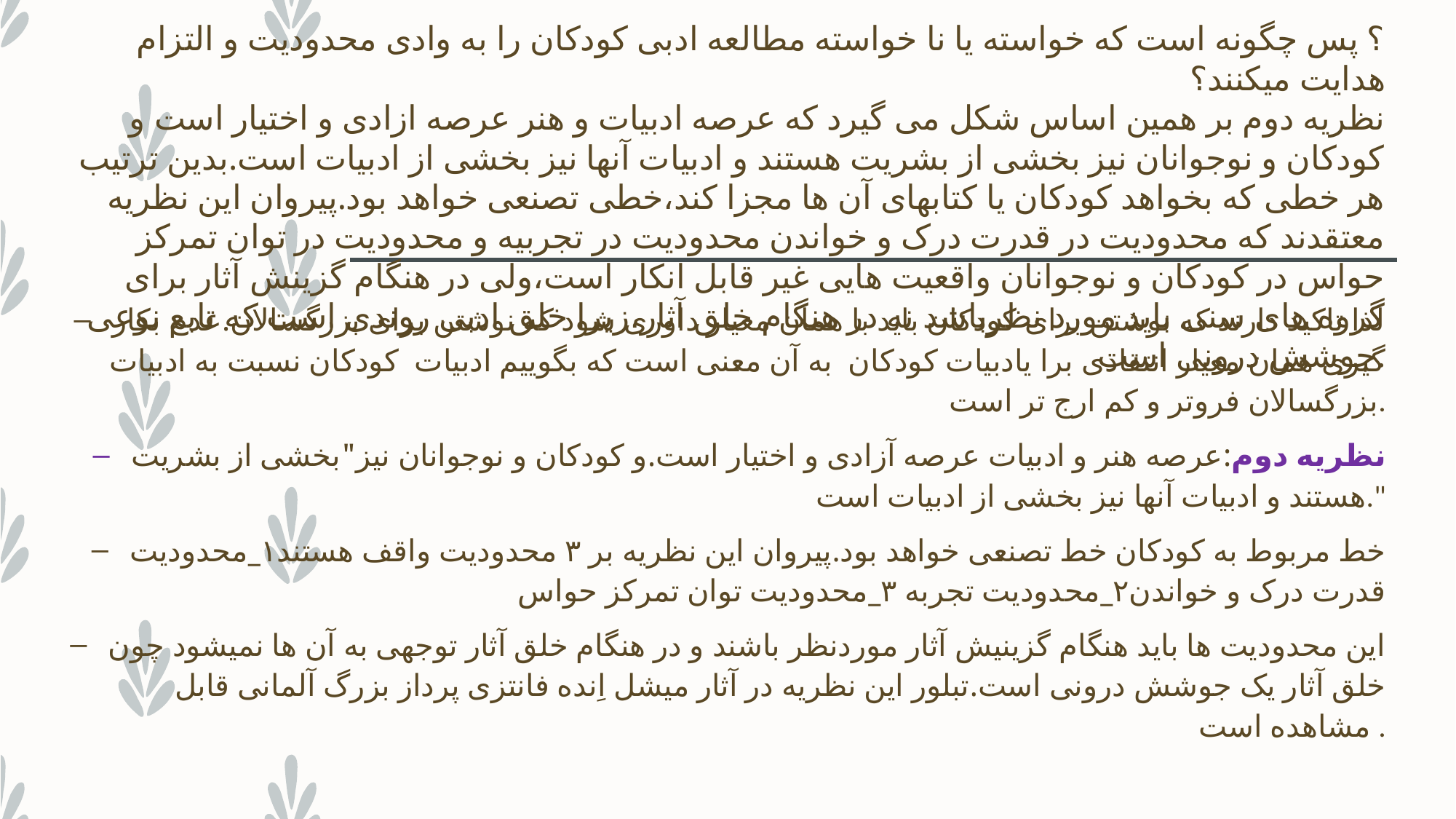

# ؟ پس چگونه است که خواسته یا نا خواسته مطالعه ادبی کودکان را به وادی محدودیت و التزام هدایت میکنند؟ نظریه دوم بر همین اساس شکل می گیرد که عرصه ادبیات و هنر عرصه ازادی و اختیار است و کودکان و نوجوانان نیز بخشی از بشریت هستند و ادبیات آنها نیز بخشی از ادبیات است.بدین ترتیب هر خطی که بخواهد کودکان یا کتابهای آن ها مجزا کند،خطی تصنعی خواهد بود.پیروان این نظریه معتقدند که محدودیت در قدرت درک و خواندن محدودیت در تجربیه و محدودیت در توان تمرکز حواس در کودکان و نوجوانان واقعیت هایی غیر قابل انکار است،ولی در هنگام گزینش آثار برای گروه های سنی باید مورد نظرباشد نه در هنگام خلق آثار،زیرا خلق ادبی روندی است که تابع نوعی جوشش درونی است.
لذا تاکید دارند که نوشتن برای کودکان باید با همان معیار داوری شود که نوشتن برای بزرگسالان.عدم بکار گیری همان معیار انتقادی برا یادبیات کودکان  به آن معنی است که بگوییم ادبیات  کودکان نسبت به ادبیات بزرگسالان فروتر و کم ارج تر است.
نظریه دوم:عرصه هنر و ادبیات عرصه آزادی و اختیار است.و کودکان و نوجوانان نیز"بخشی از بشریت هستند و ادبیات آنها نیز بخشی از ادبیات است."
خط مربوط به کودکان خط تصنعی خواهد بود.پیروان این نظریه بر ۳ محدودیت واقف هستند۱_محدودیت قدرت درک و خواندن۲_محدودیت تجربه ۳_محدودیت توان تمرکز حواس
این محدودیت ها باید هنگام گزینیش آثار موردنظر باشند و در هنگام خلق آثار توجهی به آن ها نمیشود چون خلق آثار یک جوشش درونی است.تبلور این نظریه در آثار میشل اِنده فانتزی پرداز بزرگ آلمانی قابل مشاهده است .